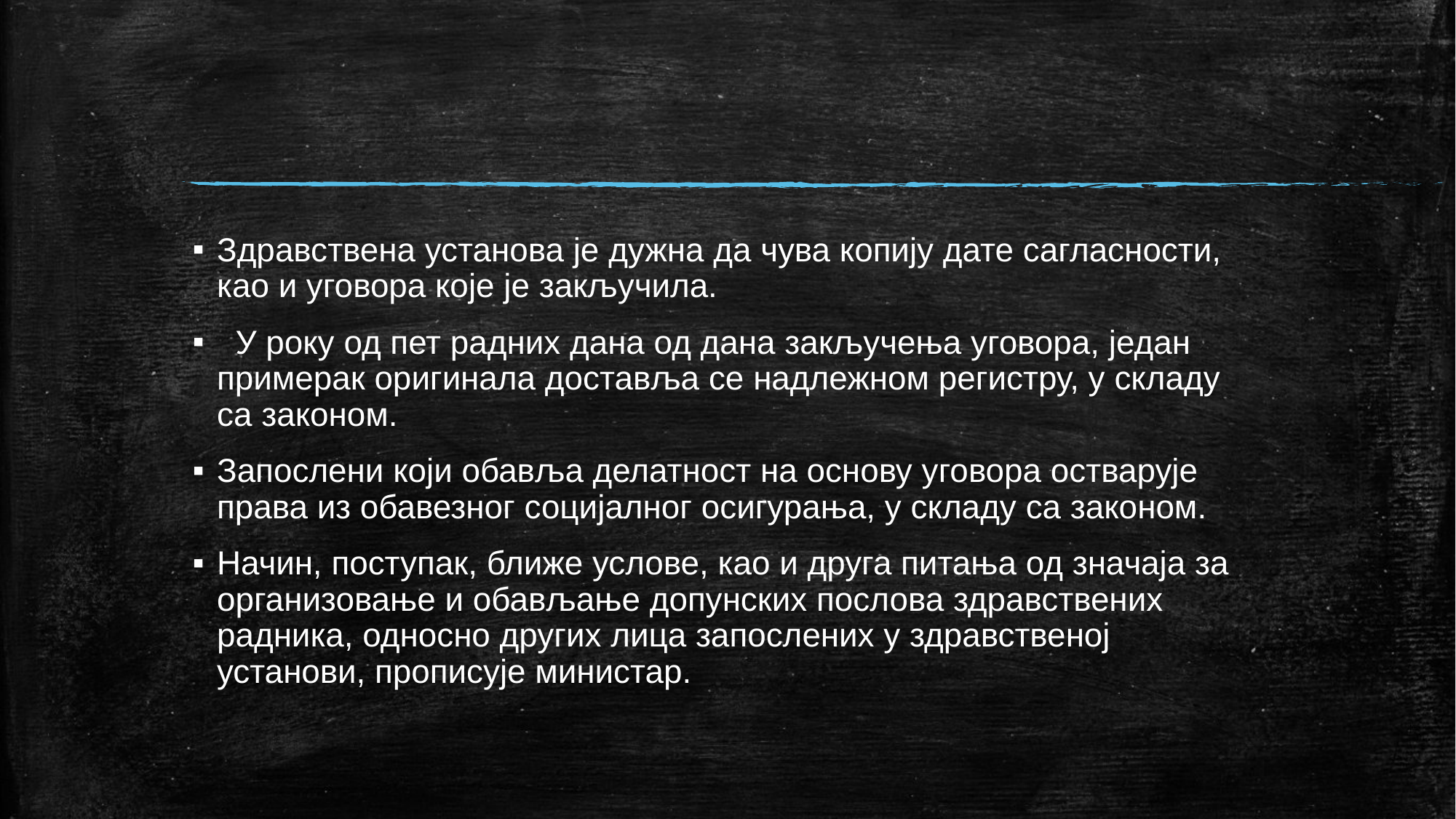

#
Здравствена установа је дужна да чува копију дате сагласности, као и уговора које је закључила.
  У року од пет радних дана од дана закључења уговора, један примерак оригинала доставља се надлежном регистру, у складу са законом.
Запослени који обавља делатност на основу уговора остварује права из обавезног социјалног осигурања, у складу са законом.
Начин, поступак, ближе услове, као и друга питања од значаја за организовање и обављање допунских послова здравствених радника, односно других лица запослених у здравственој установи, прописује министар.